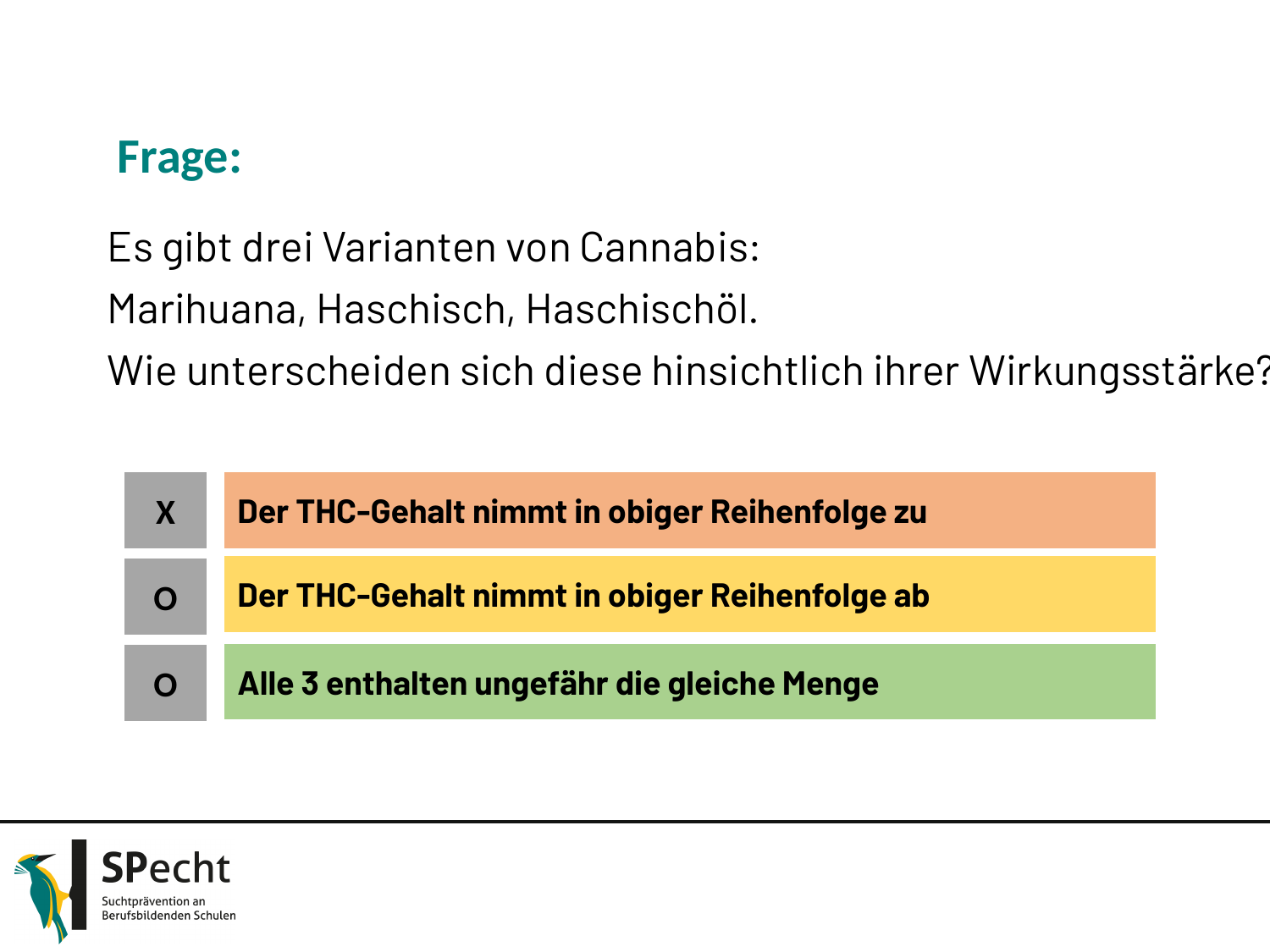

Frage:
Es gibt drei Varianten von Cannabis:
Marihuana, Haschisch, Haschischöl.
Wie unterscheiden sich diese hinsichtlich ihrer Wirkungsstärke?
X
O
O
Der THC-Gehalt nimmt in obiger Reihenfolge zu
Der THC-Gehalt nimmt in obiger Reihenfolge ab
Alle 3 enthalten ungefähr die gleiche Menge